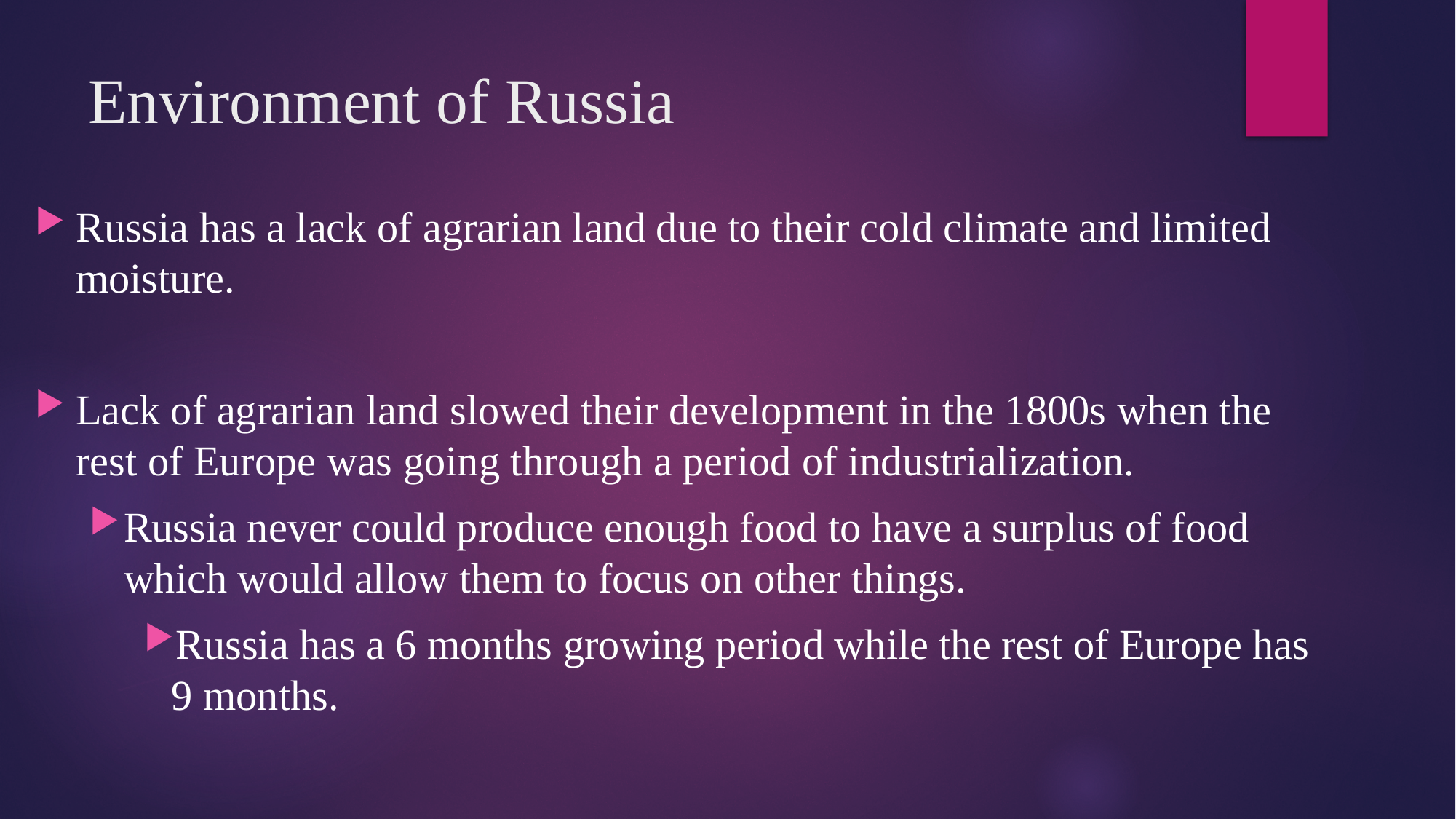

# Environment of Russia
Russia has a lack of agrarian land due to their cold climate and limited moisture.

Lack of agrarian land slowed their development in the 1800s when the rest of Europe was going through a period of industrialization.
Russia never could produce enough food to have a surplus of food which would allow them to focus on other things.
Russia has a 6 months growing period while the rest of Europe has 9 months.